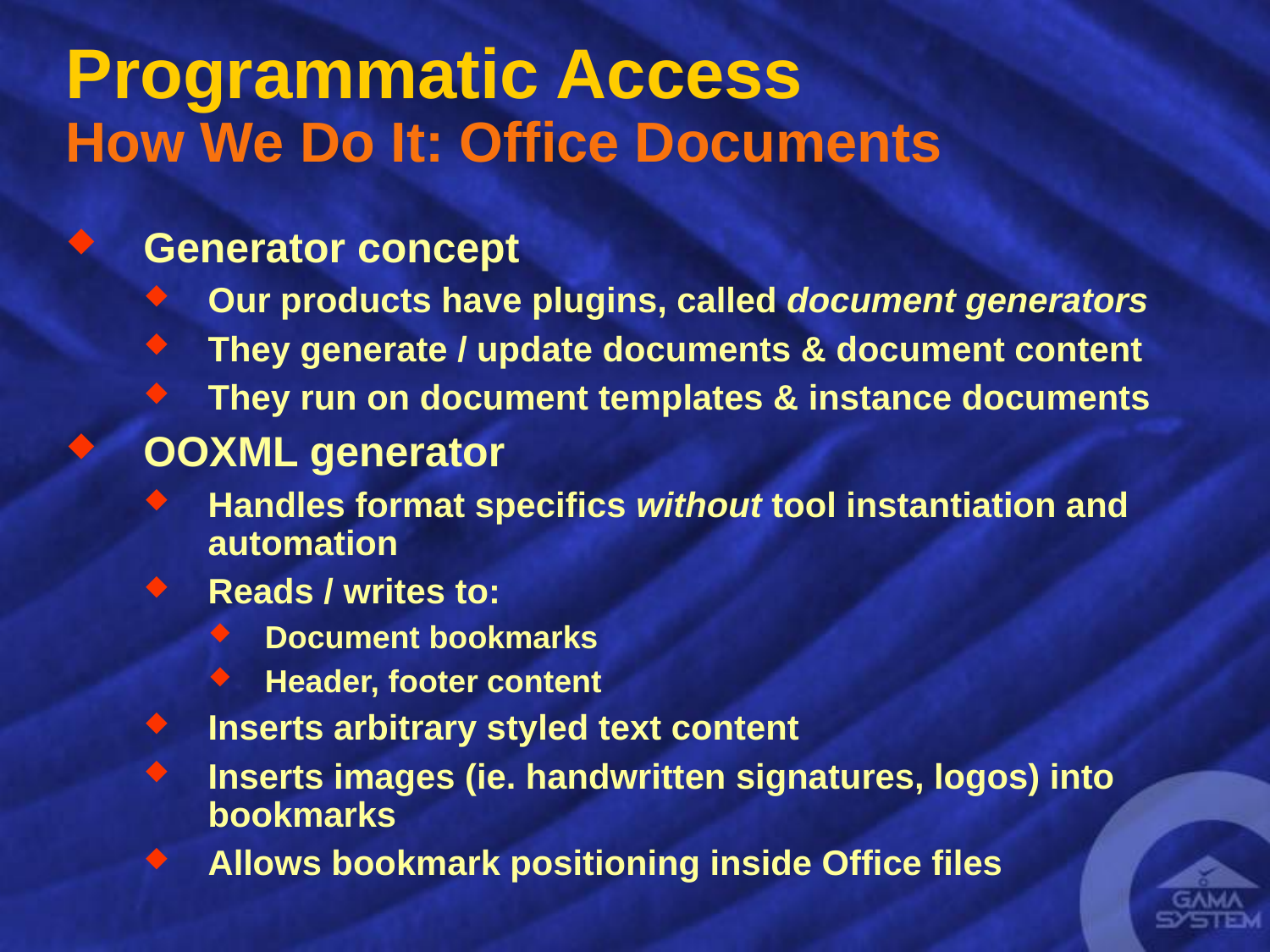

# Programmatic Access How We Do It: Office Documents
Generator concept
Our products have plugins, called document generators
They generate / update documents & document content
They run on document templates & instance documents
OOXML generator
Handles format specifics without tool instantiation and automation
Reads / writes to:
Document bookmarks
Header, footer content
Inserts arbitrary styled text content
Inserts images (ie. handwritten signatures, logos) into bookmarks
Allows bookmark positioning inside Office files